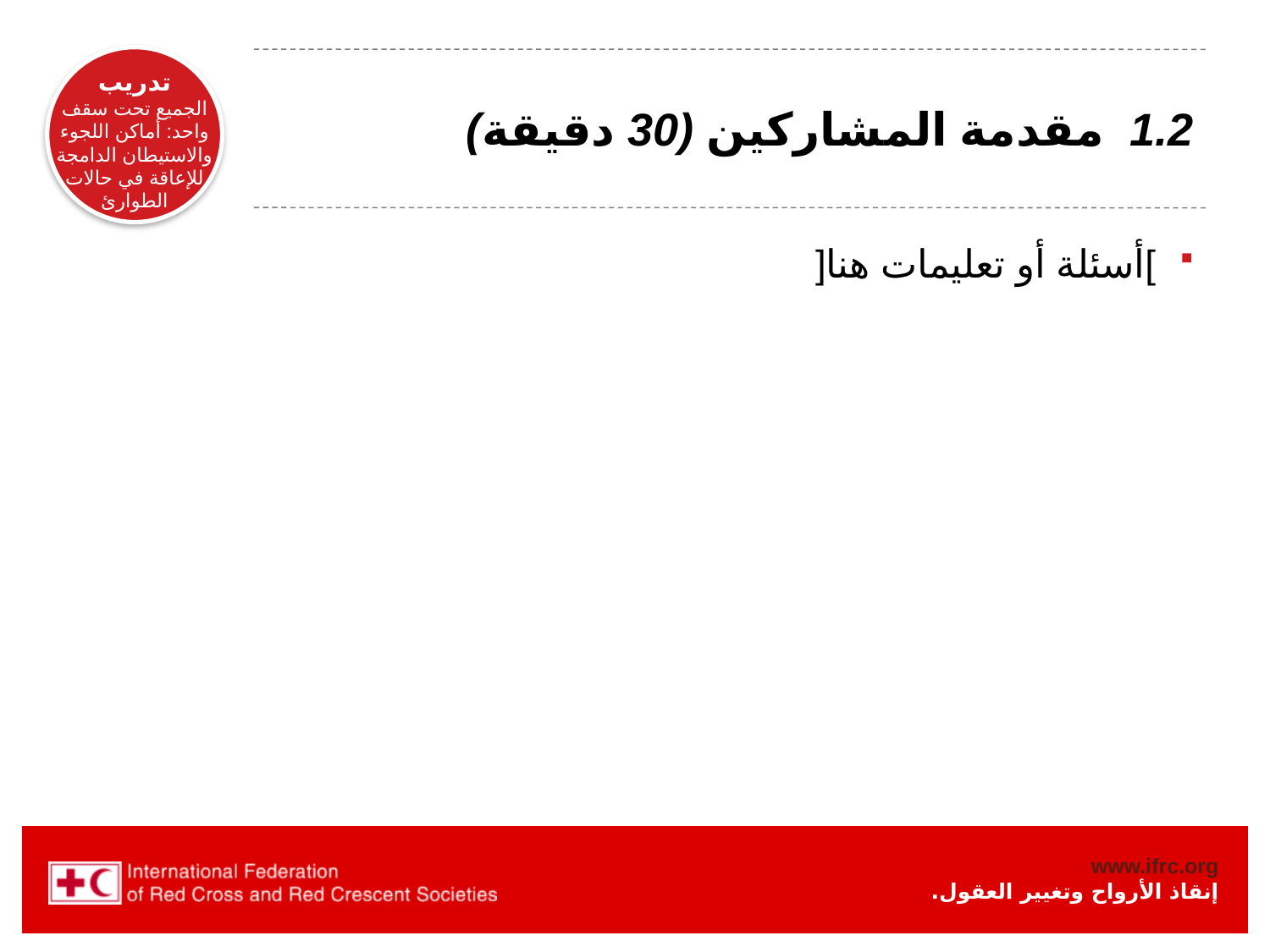

# 1.2  مقدمة المشاركين (30 دقيقة)
]أسئلة أو تعليمات هنا[